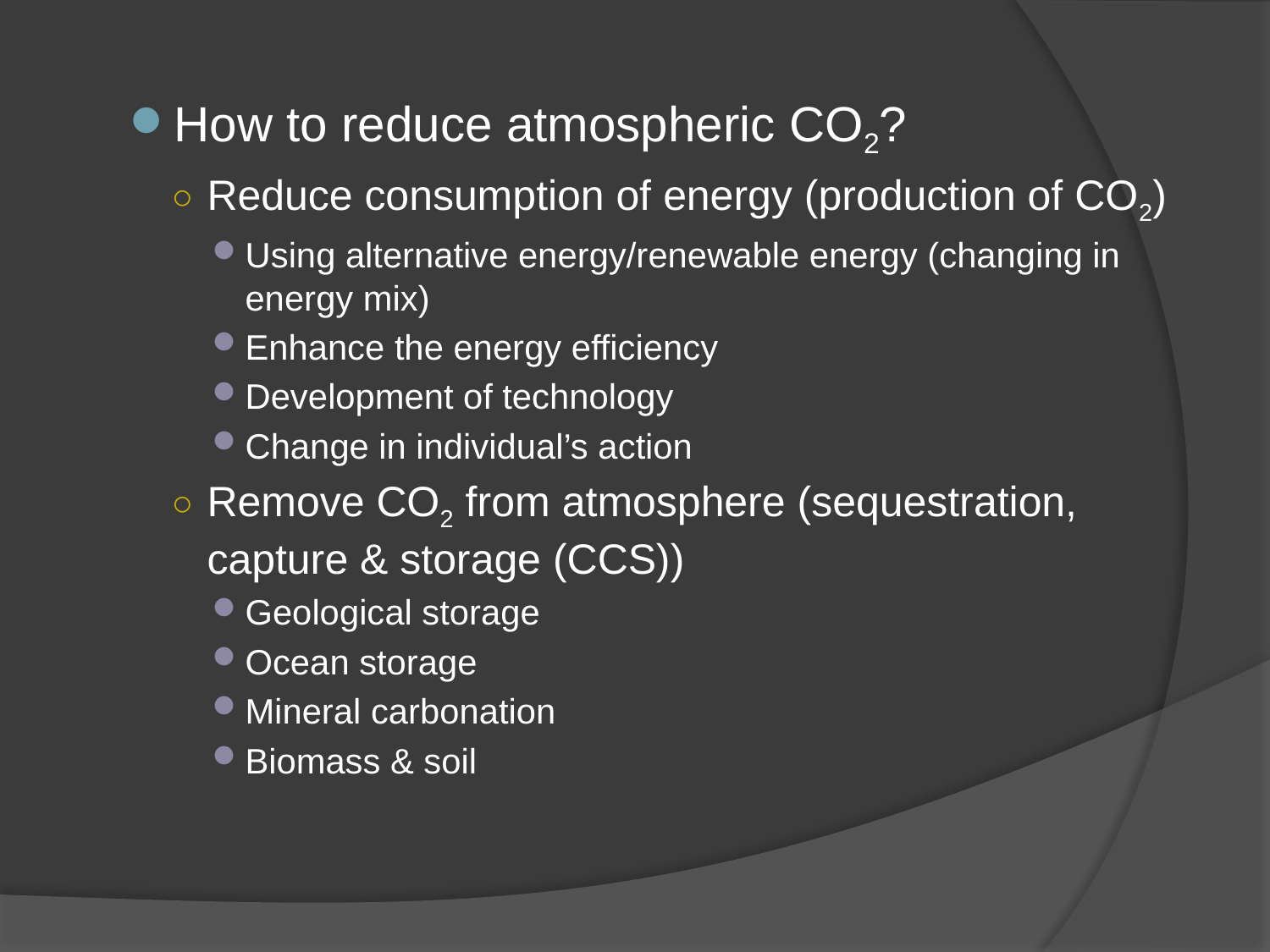

How to reduce atmospheric CO2?
Reduce consumption of energy (production of CO2)
Using alternative energy/renewable energy (changing in energy mix)
Enhance the energy efficiency
Development of technology
Change in individual’s action
Remove CO2 from atmosphere (sequestration, capture & storage (CCS))
Geological storage
Ocean storage
Mineral carbonation
Biomass & soil